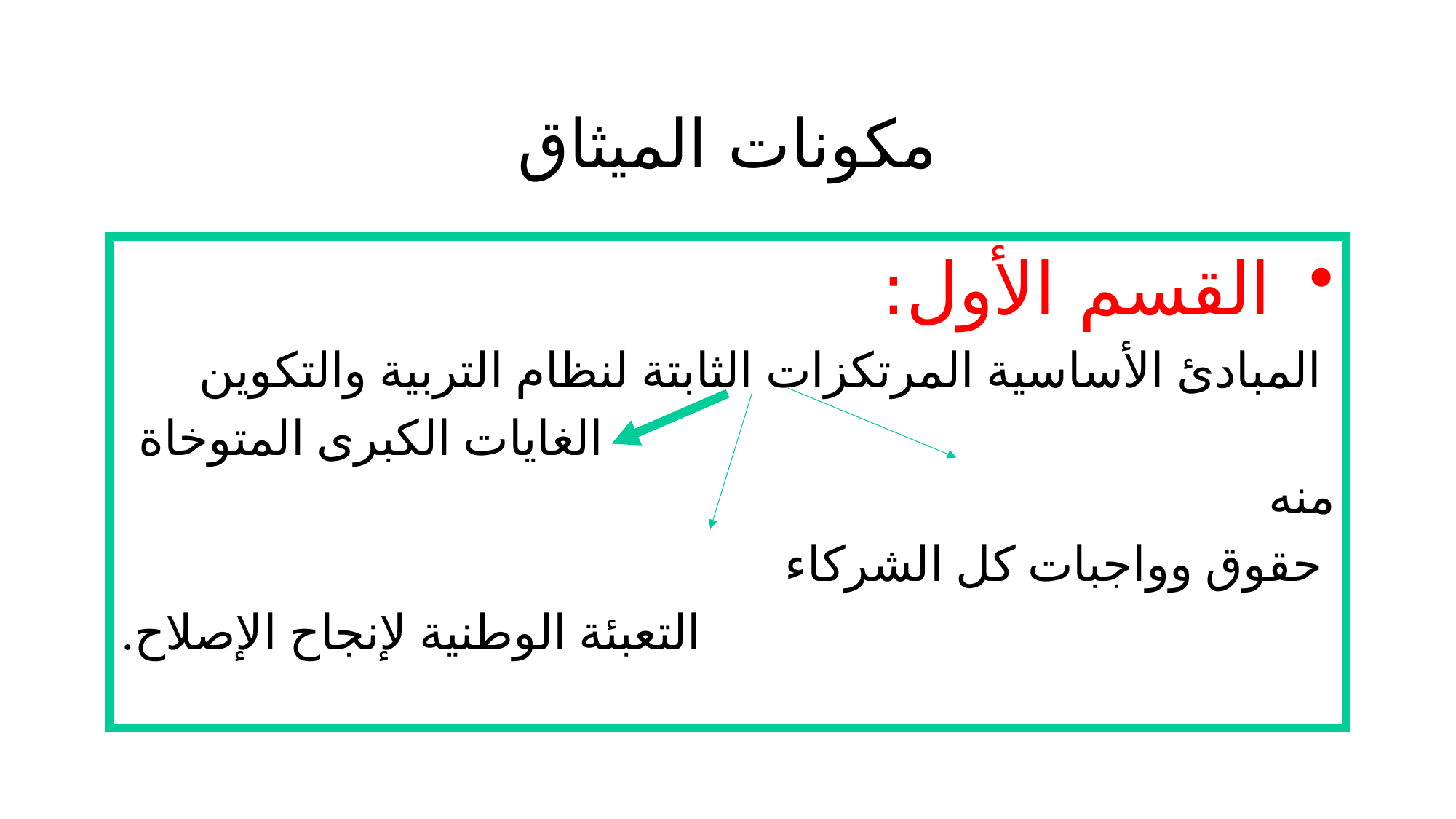

# مكونات الميثاق
 القسم الأول:
 المبادئ الأساسية المرتكزات الثابتة لنظام التربية والتكوين
                                                            الغايات الكبرى المتوخاة منه
 حقوق وواجبات كل الشركاء
                                                    التعبئة الوطنية لإنجاح الإصلاح.